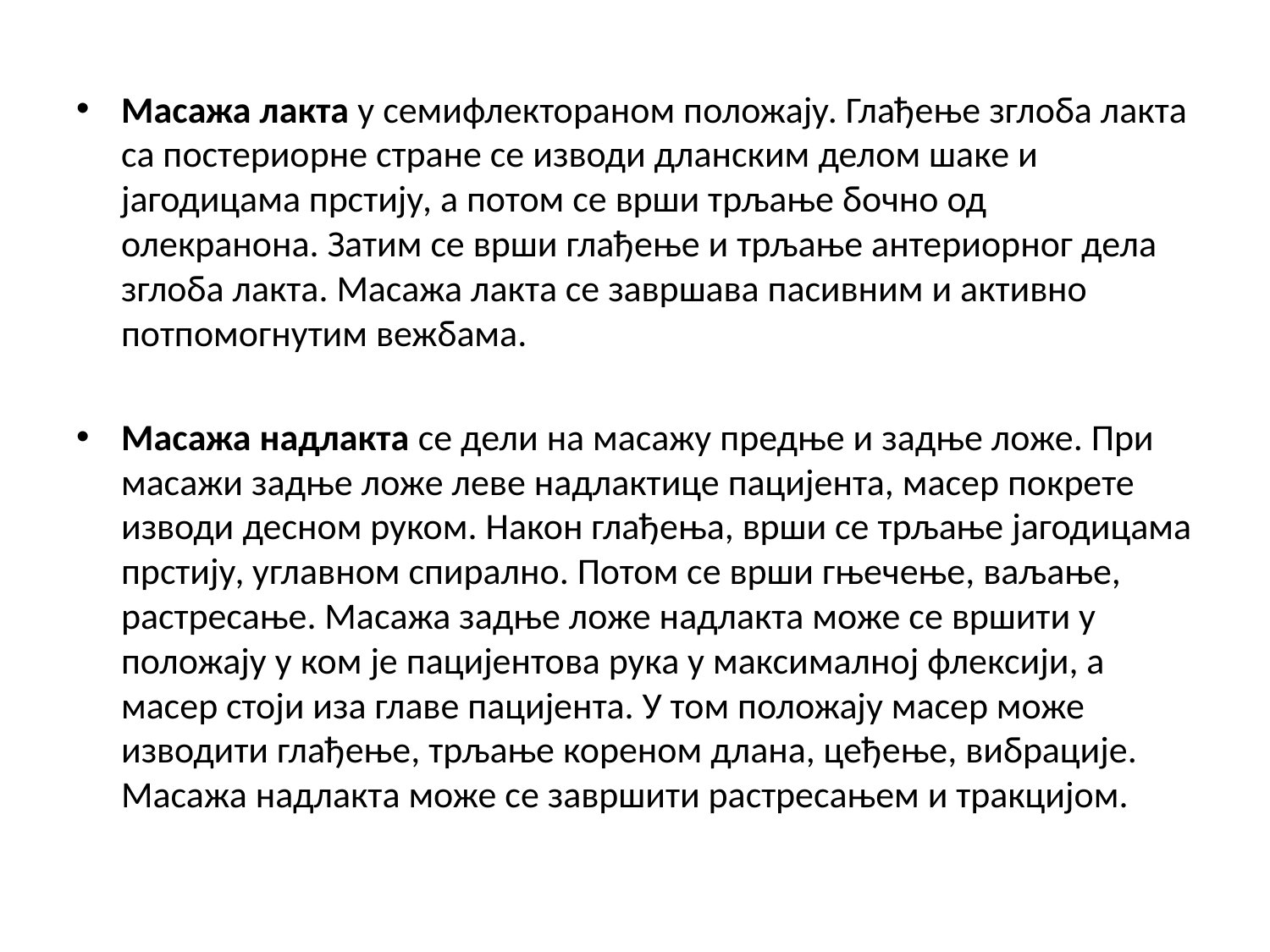

#
Масажа лакта у семифлектораном положају. Глађење зглоба лакта са постериорне стране се изводи дланским делом шаке и јагодицама прстију, а потом се врши трљање бочно од олекранона. Затим се врши глађење и трљање антериорног дела зглоба лакта. Масажа лакта се завршава пасивним и активно потпомогнутим вежбама.

Масажа надлакта се дели на масажу предње и задње ложе. При масажи задње ложе леве надлактице пацијента, масер покрете изводи десном руком. Након глађења, врши се трљање јагодицама прстију, углавном спирално. Потом се врши гњечење, ваљање, растресање. Масажа задње ложе надлакта може се вршити у положају у ком је пацијентова рука у максималној флексији, а масер стоји иза главе пацијента. У том положају масер може изводити глађење, трљање кореном длана, цеђење, вибрације. Масажа надлакта може се завршити растресањем и тракцијом.